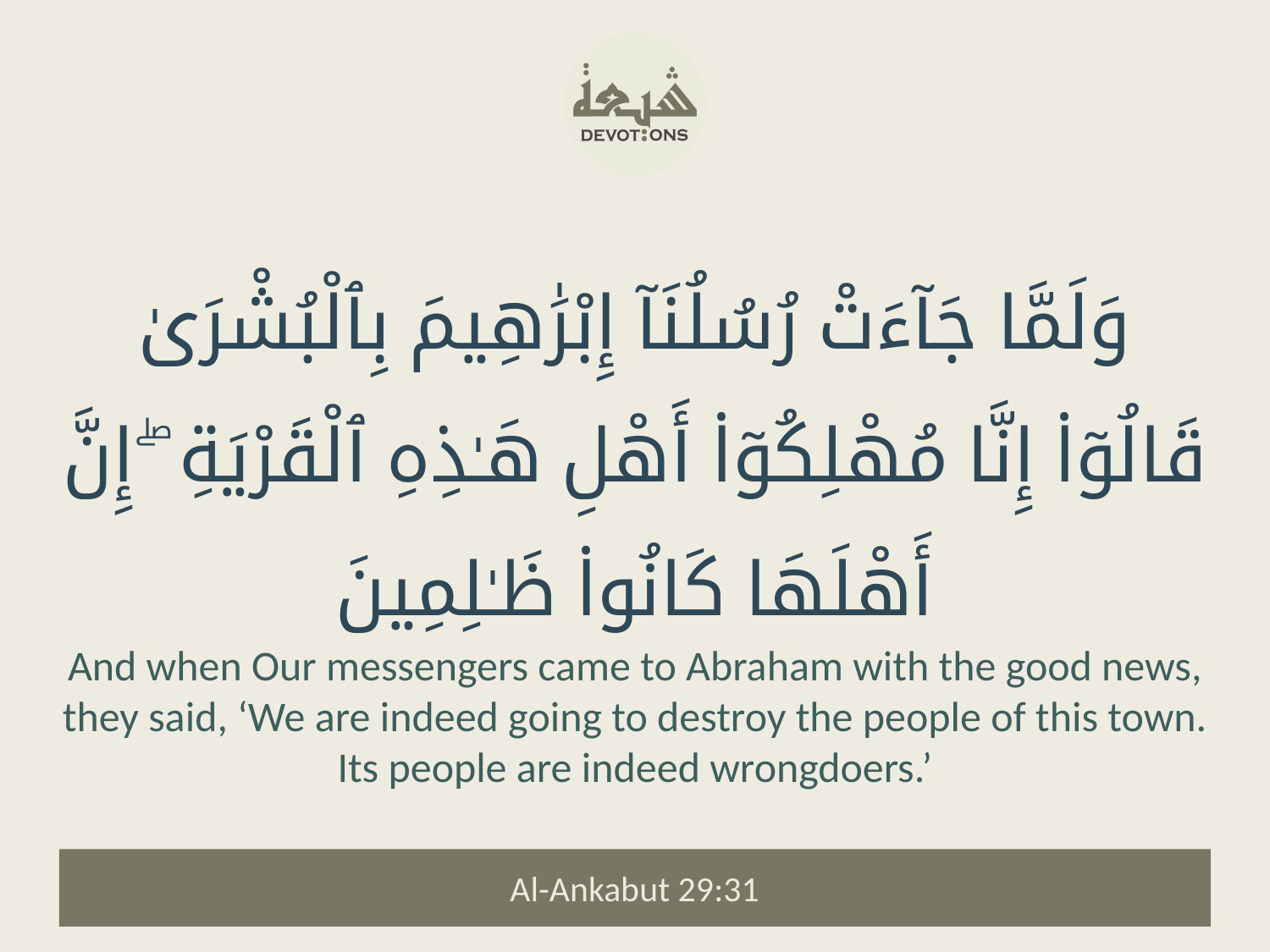

وَلَمَّا جَآءَتْ رُسُلُنَآ إِبْرَٰهِيمَ بِٱلْبُشْرَىٰ قَالُوٓا۟ إِنَّا مُهْلِكُوٓا۟ أَهْلِ هَـٰذِهِ ٱلْقَرْيَةِ ۖ إِنَّ أَهْلَهَا كَانُوا۟ ظَـٰلِمِينَ
And when Our messengers came to Abraham with the good news, they said, ‘We are indeed going to destroy the people of this town. Its people are indeed wrongdoers.’
Al-Ankabut 29:31